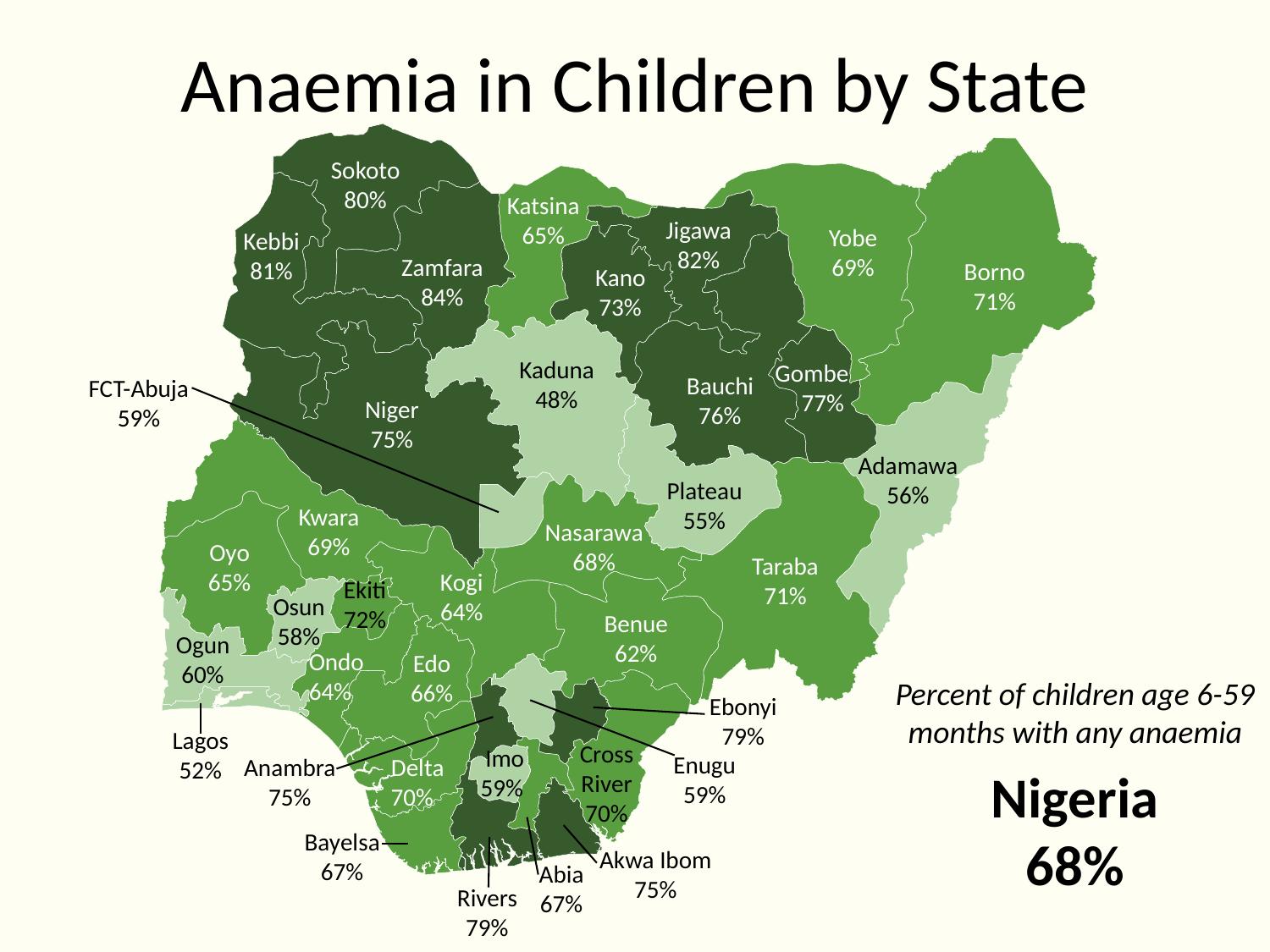

# Anaemia in Children by State

Sokoto
80%

Katsina
65%

Jigawa
82%
Yobe
69%
Kebbi
81%

Zamfara
84%
Borno
71%
Kano
73%

Kaduna
48%
Gombe
    77%

Bauchi
76%
FCT-Abuja
59%
Niger
75%

Adamawa
56%

Plateau
55%

Kwara
69%
Nasarawa
68%

Oyo
65%
Taraba
71%
Kogi
64%
Ekiti
72%

Osun
58%

Benue
62%

Ogun
60%
Ondo
64%
Edo
66%

Percent of children age 6-59 months with any anaemia

Ebonyi
79%

Lagos
52%
Cross
River
70%

 Imo
59%
Enugu
59%

Anambra
75%
  Delta
70%
Nigeria
68%

Bayelsa
67%
Akwa Ibom
75%
Abia
67%
Rivers
79%